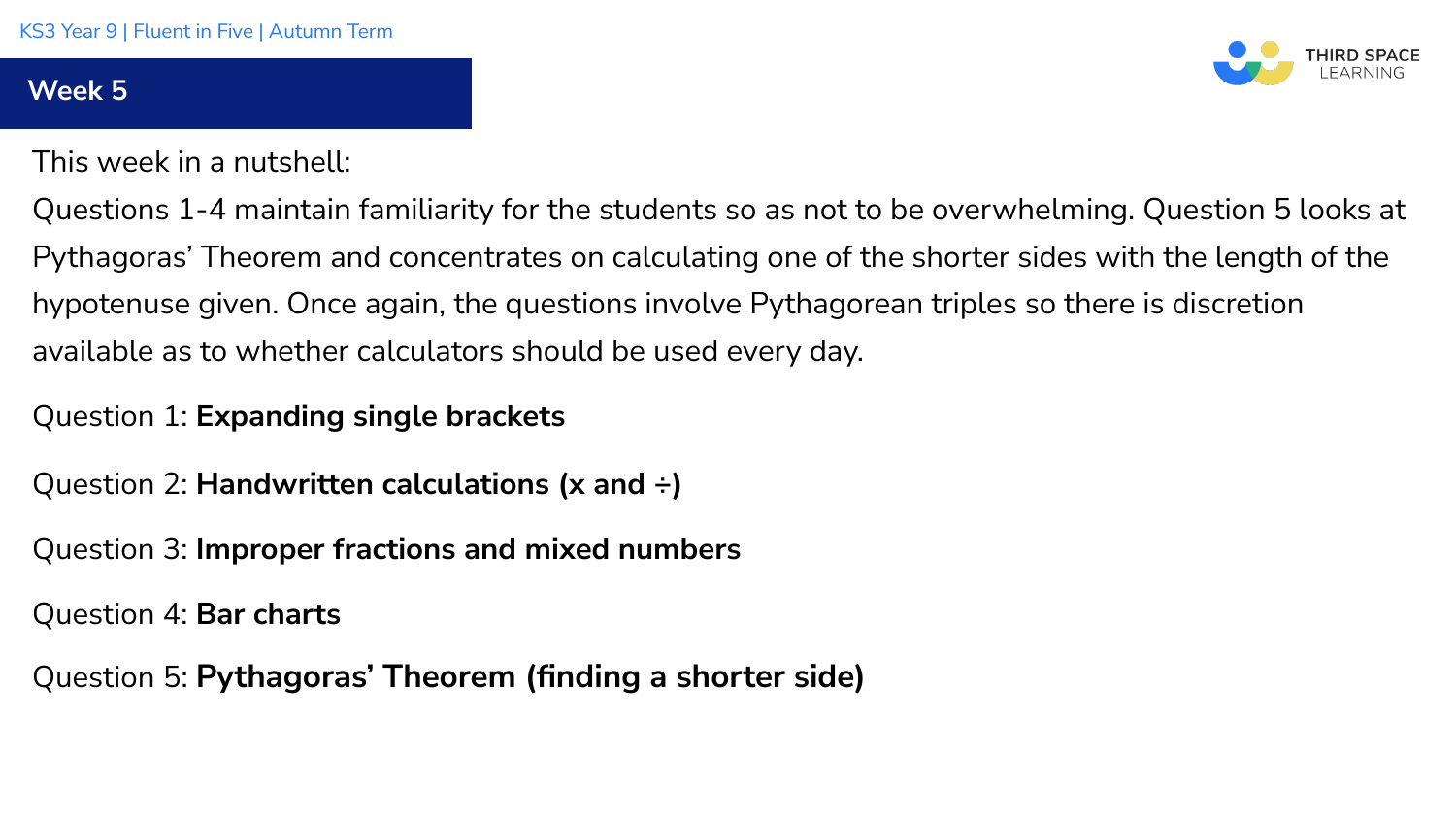

Week 5
| This week in a nutshell: Questions 1-4 maintain familiarity for the students so as not to be overwhelming. Question 5 looks at Pythagoras’ Theorem and concentrates on calculating one of the shorter sides with the length of the hypotenuse given. Once again, the questions involve Pythagorean triples so there is discretion available as to whether calculators should be used every day. |
| --- |
| Question 1: Expanding single brackets |
| Question 2: Handwritten calculations (x and ÷) |
| Question 3: Improper fractions and mixed numbers |
| Question 4: Bar charts |
| Question 5: Pythagoras’ Theorem (finding a shorter side) |